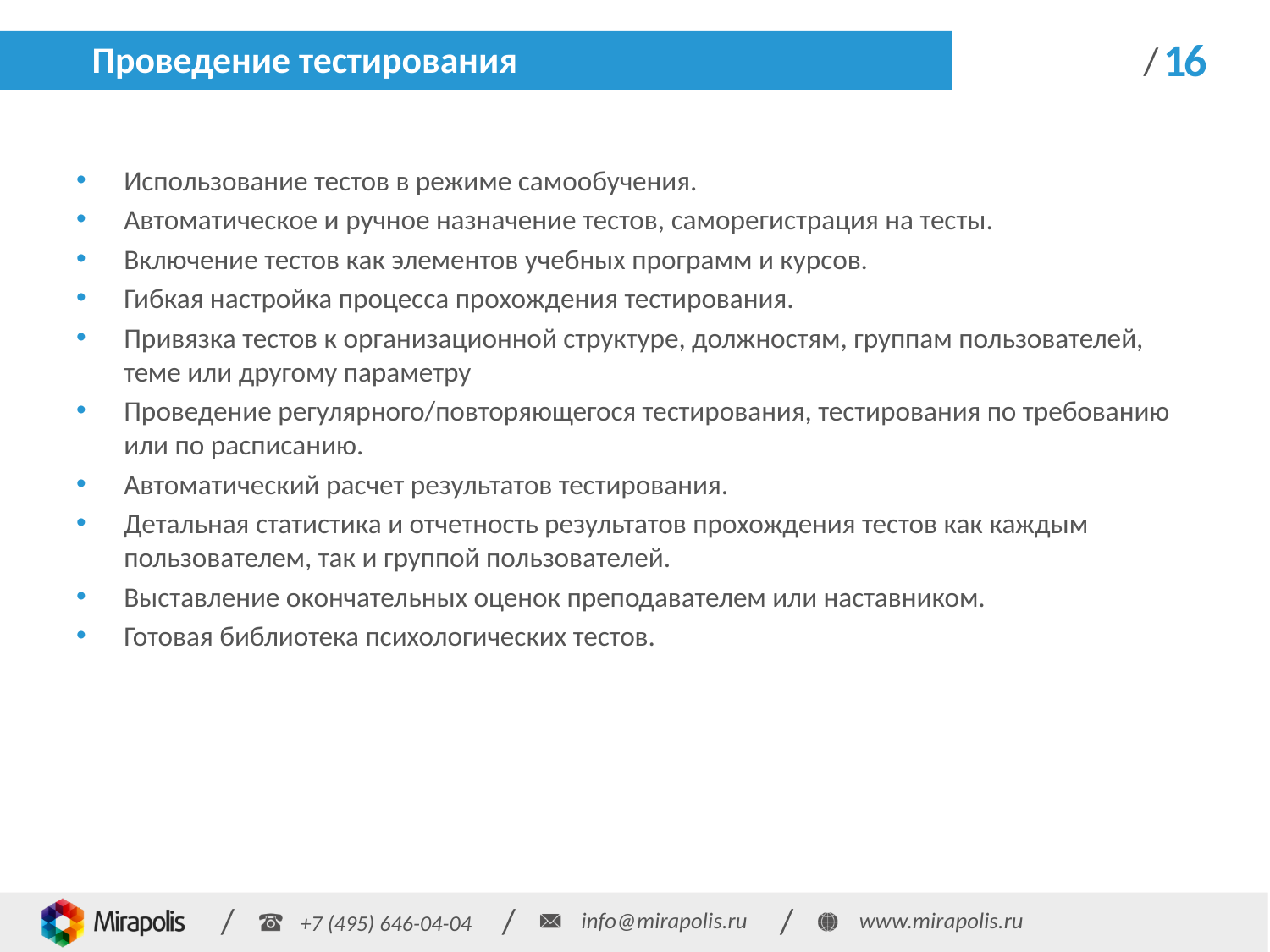

# Проведение тестирования
16
Использование тестов в режиме самообучения.
Автоматическое и ручное назначение тестов, саморегистрация на тесты.
Включение тестов как элементов учебных программ и курсов.
Гибкая настройка процесса прохождения тестирования.
Привязка тестов к организационной структуре, должностям, группам пользователей, теме или другому параметру
Проведение регулярного/повторяющегося тестирования, тестирования по требованию или по расписанию.
Автоматический расчет результатов тестирования.
Детальная статистика и отчетность результатов прохождения тестов как каждым пользователем, так и группой пользователей.
Выставление окончательных оценок преподавателем или наставником.
Готовая библиотека психологических тестов.